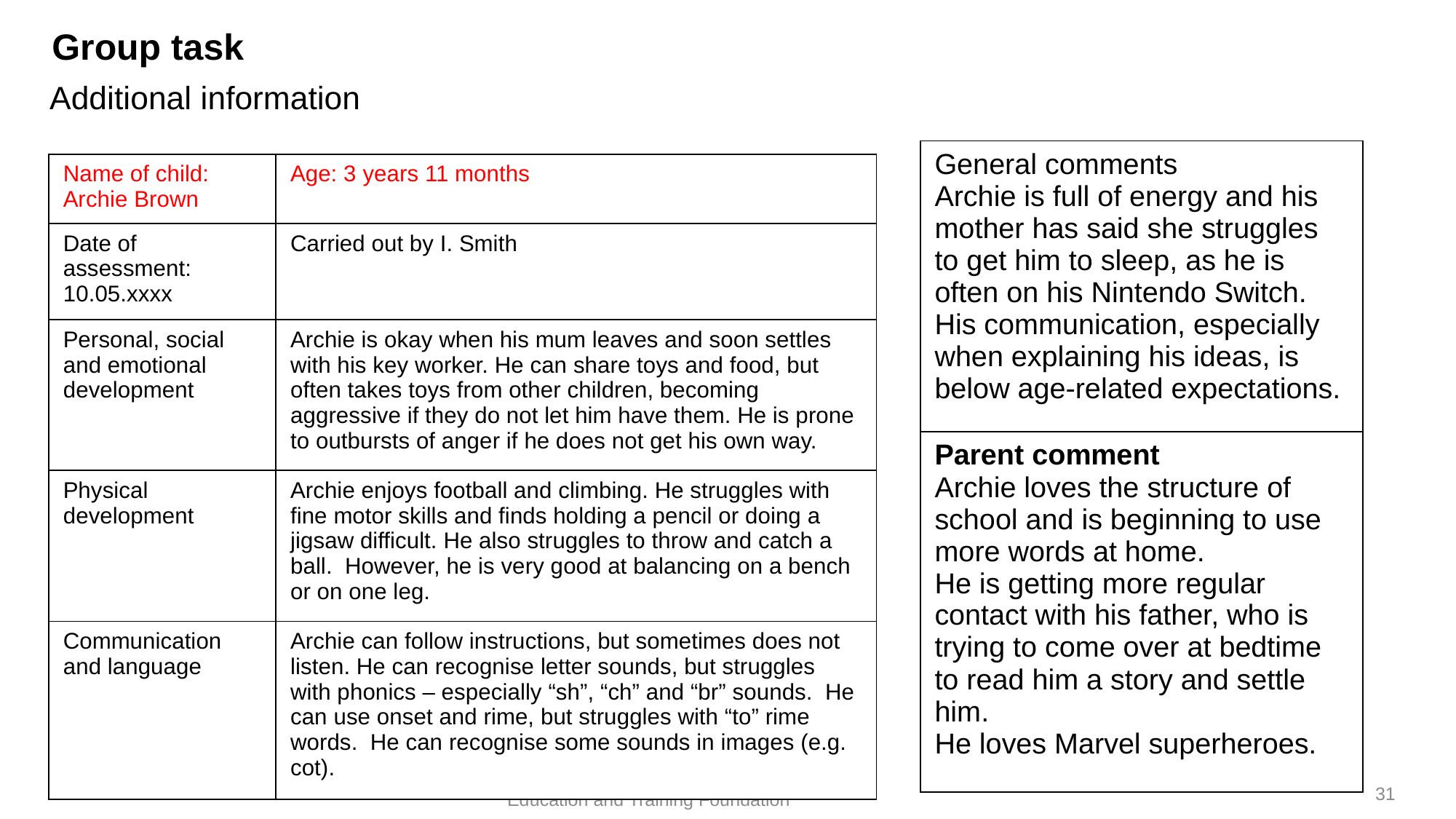

Group task
Additional information

| General comments Archie is full of energy and his mother has said she struggles to get him to sleep, as he is often on his Nintendo Switch. His communication, especially when explaining his ideas, is below age-related expectations. |
| --- |
| Parent comment Archie loves the structure of school and is beginning to use more words at home. He is getting more regular contact with his father, who is trying to come over at bedtime to read him a story and settle him. He loves Marvel superheroes. |
| Name of child: Archie Brown | Age: 3 years 11 months |
| --- | --- |
| Date of assessment: 10.05.xxxx | Carried out by I. Smith |
| Personal, social and emotional development | Archie is okay when his mum leaves and soon settles with his key worker. He can share toys and food, but often takes toys from other children, becoming aggressive if they do not let him have them. He is prone to outbursts of anger if he does not get his own way. |
| Physical development | Archie enjoys football and climbing. He struggles with fine motor skills and finds holding a pencil or doing a jigsaw difficult. He also struggles to throw and catch a ball. However, he is very good at balancing on a bench or on one leg. |
| Communication and language | Archie can follow instructions, but sometimes does not listen. He can recognise letter sounds, but struggles with phonics – especially “sh”, “ch” and “br” sounds. He can use onset and rime, but struggles with “to” rime words. He can recognise some sounds in images (e.g. cot). |
31
Education and Training Foundation